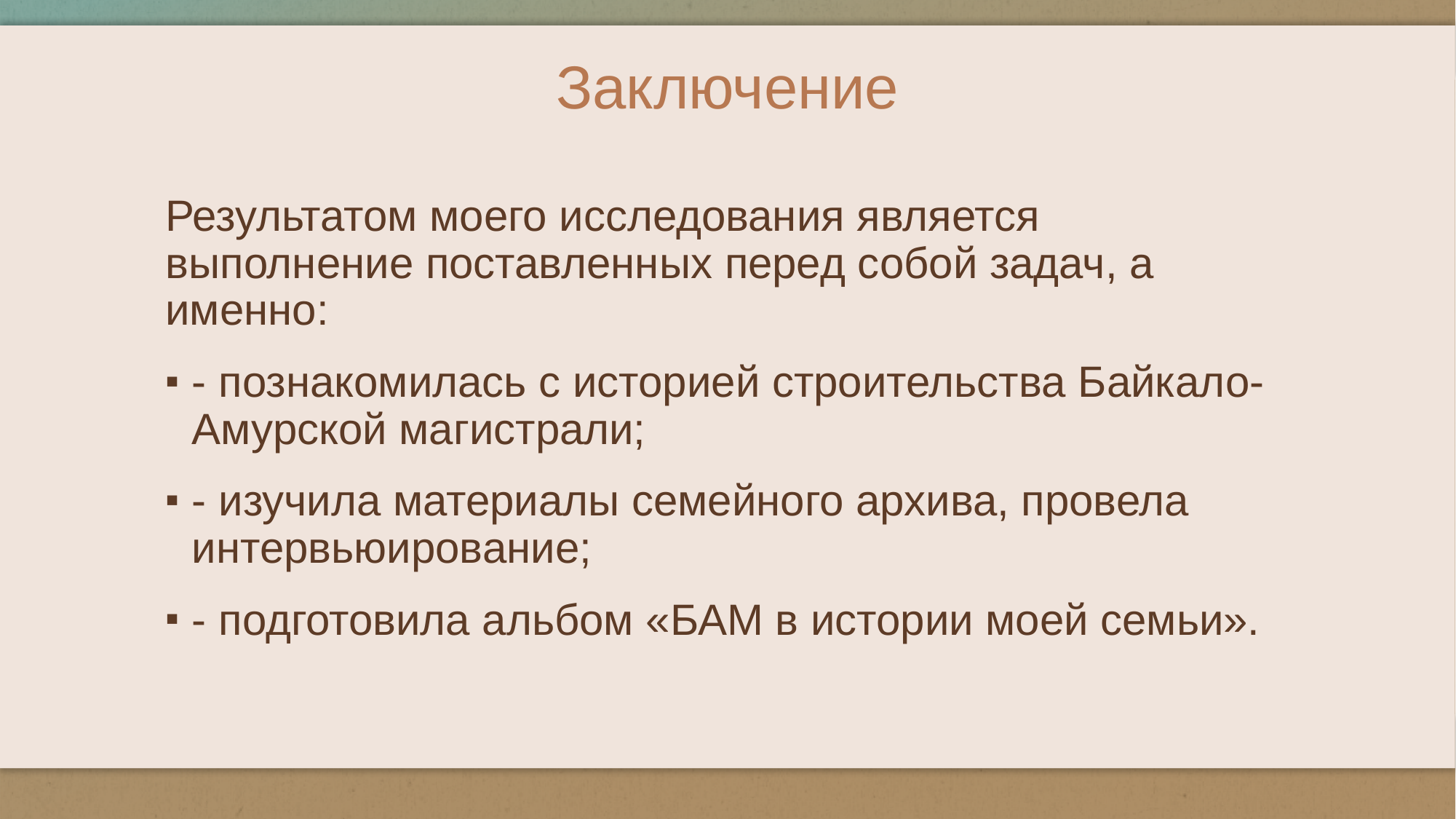

# Заключение
Результатом моего исследования является выполнение поставленных перед собой задач, а именно:
- познакомилась с историей строительства Байкало-Амурской магистрали;
- изучила материалы семейного архива, провела интервьюирование;
- подготовила альбом «БАМ в истории моей семьи».